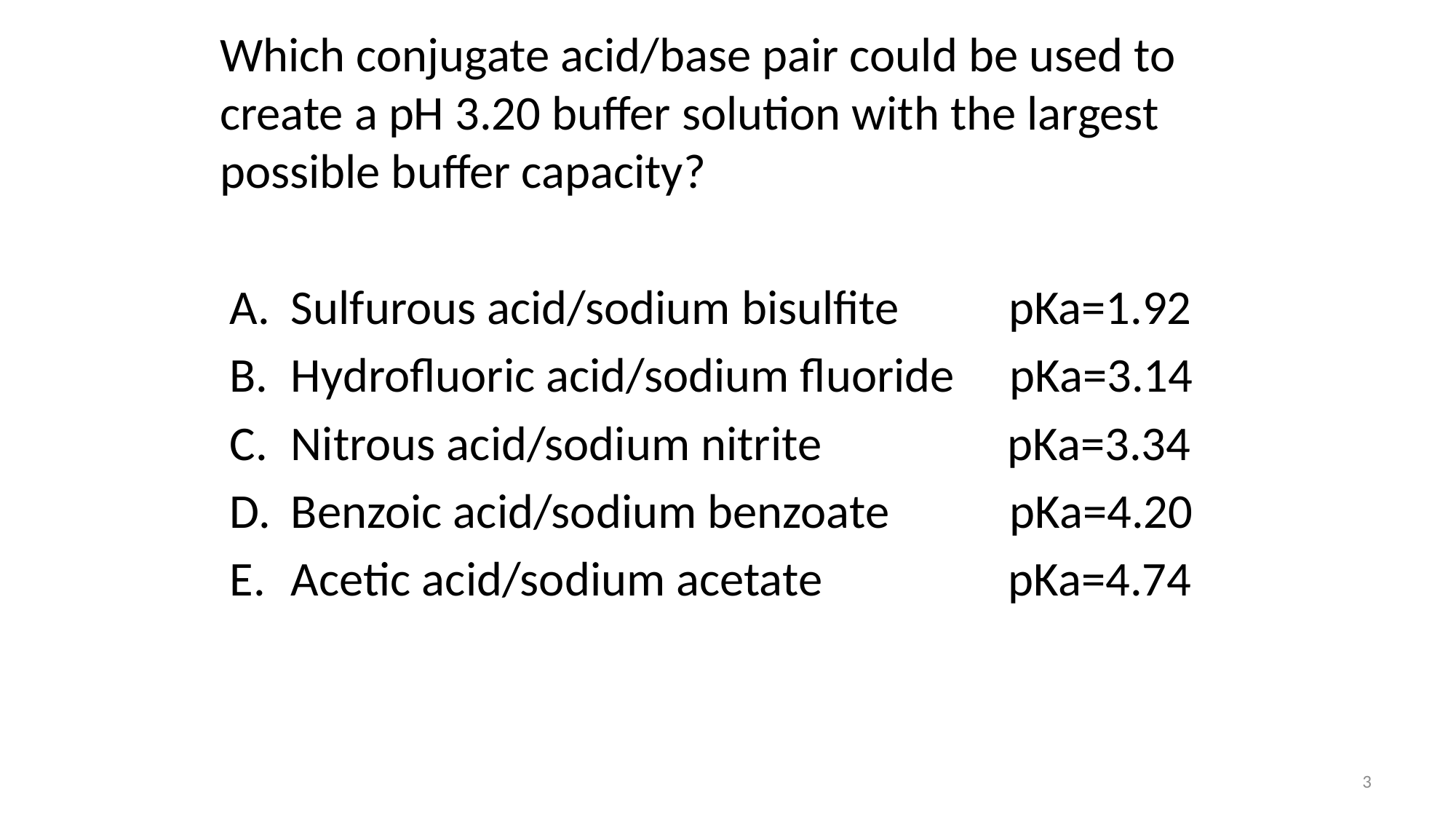

Which conjugate acid/base pair could be used to create a pH 3.20 buffer solution with the largest possible buffer capacity?

Sulfurous acid/sodium bisulfite	          pKa=1.92
Hydrofluoric acid/sodium fluoride	     pKa=3.14
Nitrous acid/sodium nitrite	                 pKa=3.34
Benzoic acid/sodium benzoate	           pKa=4.20
Acetic acid/sodium acetate	                 pKa=4.74
3